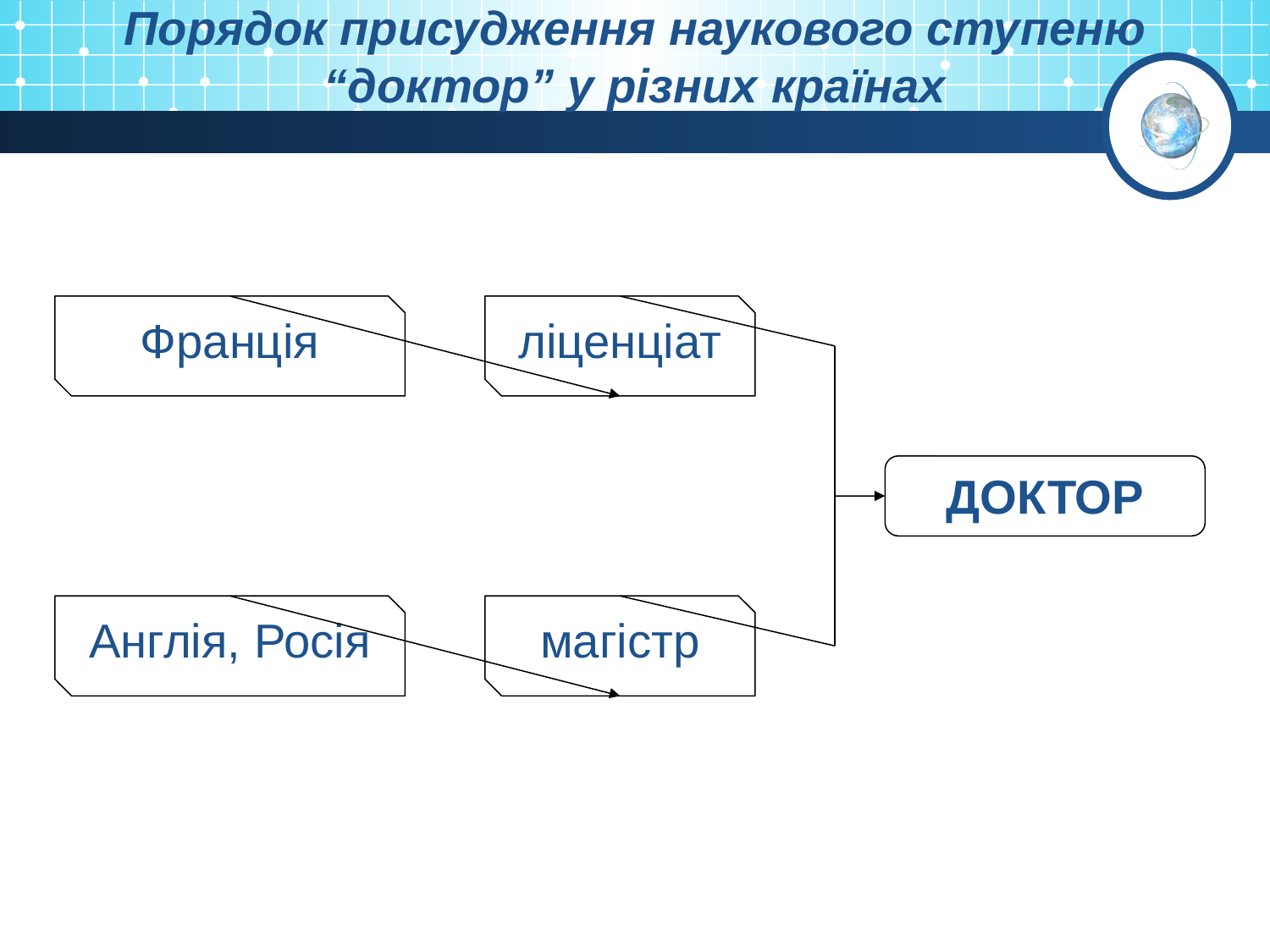

# Порядок присудження наукового ступеню “доктор” у різних країнах
Франція
ліценціат
ДОКТОР
Англія, Росія
магістр